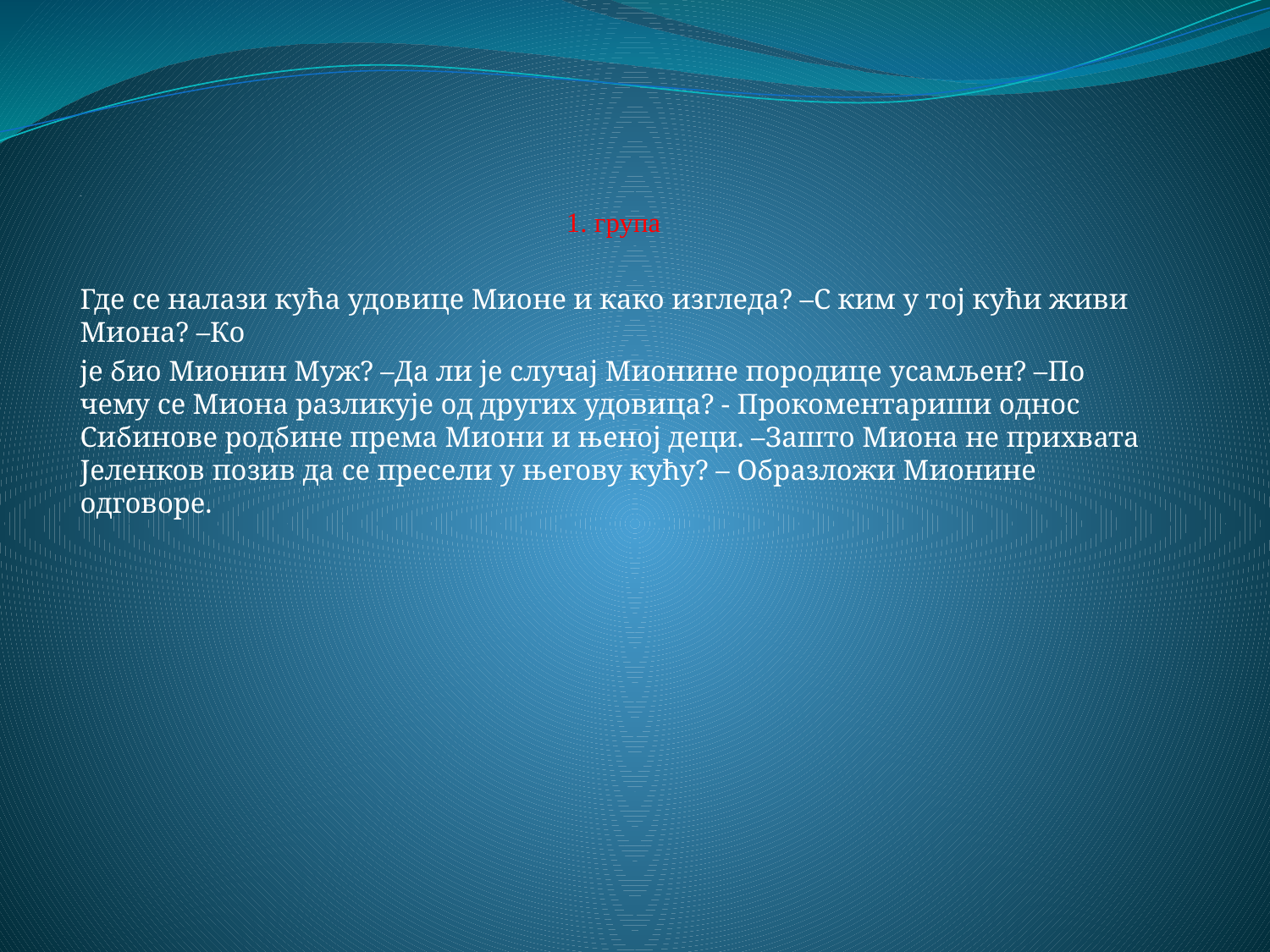

#
-
1. група

Где се налази кућа удовице Мионе и како изгледа? –С ким у тој кући живи Миона? –Ко
је био Мионин Муж? –Да ли је случај Мионине породице усамљен? –По чему се Миона разликује од других удовица? - Прокоментариши однос Сибинове родбине према Миони и њеној деци. –Зашто Миона не прихвата Јеленков позив да се пресели у његову кућу? – Образложи Мионине одговоре.